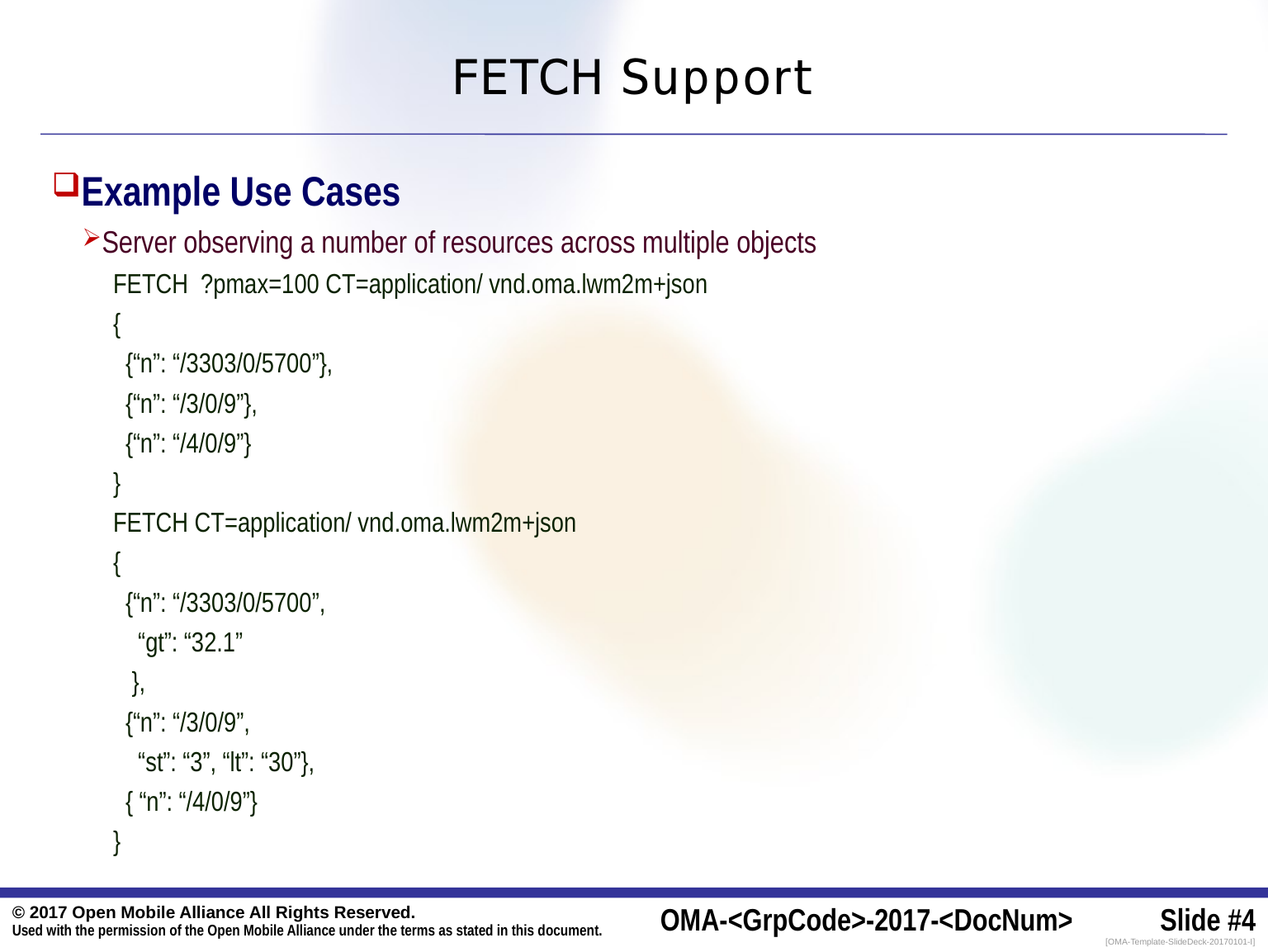

# FETCH Support
Example Use Cases
Server observing a number of resources across multiple objects
FETCH  ?pmax=100 CT=application/ vnd.oma.lwm2m+json
{
  {“n”: “/3303/0/5700”},
  {“n”: “/3/0/9”},
  {“n”: “/4/0/9”}
}
FETCH CT=application/ vnd.oma.lwm2m+json
{
  {“n”: “/3303/0/5700”,
    “gt”: “32.1”
   },
  {“n”: “/3/0/9”,
    “st”: “3”, “lt”: “30”},
  { “n”: “/4/0/9”}
}